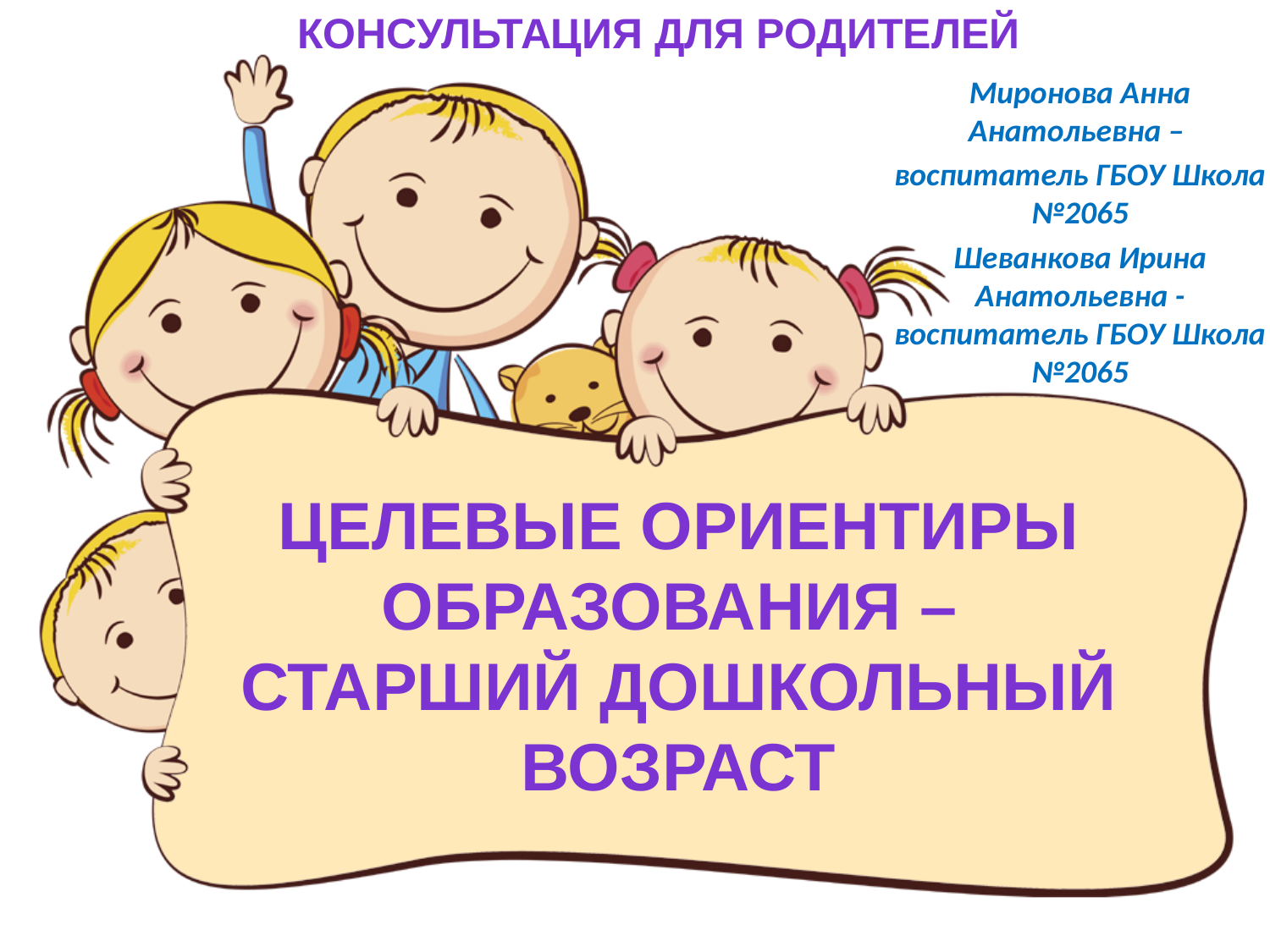

Консультация для родителей
Миронова Анна Анатольевна –
воспитатель ГБОУ Школа №2065
Шеванкова Ирина Анатольевна - воспитатель ГБОУ Школа №2065
Целевые ориентиры образования –
старший дошкольный возраст